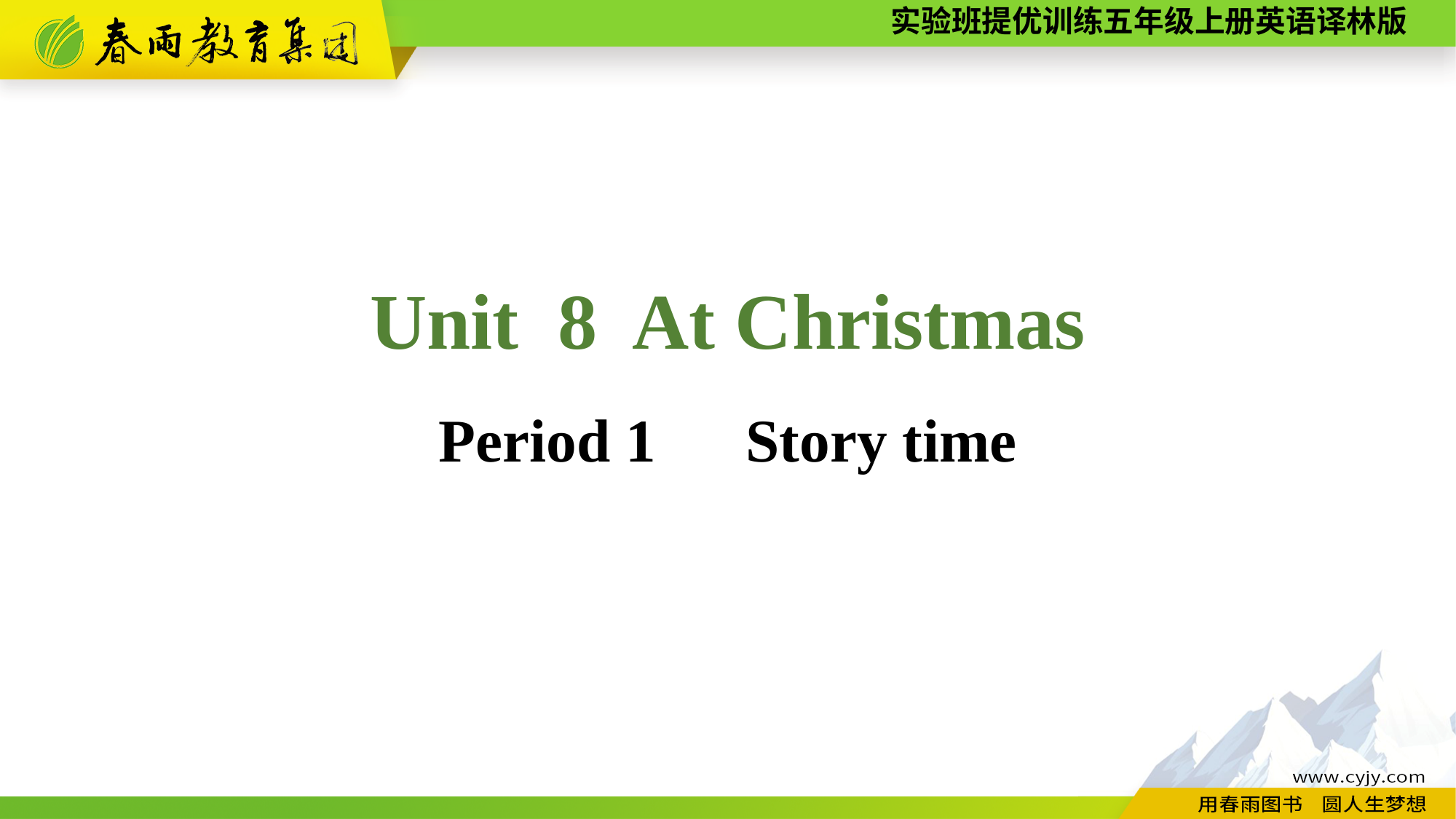

Unit  8  At Christmas
Period 1　Story time